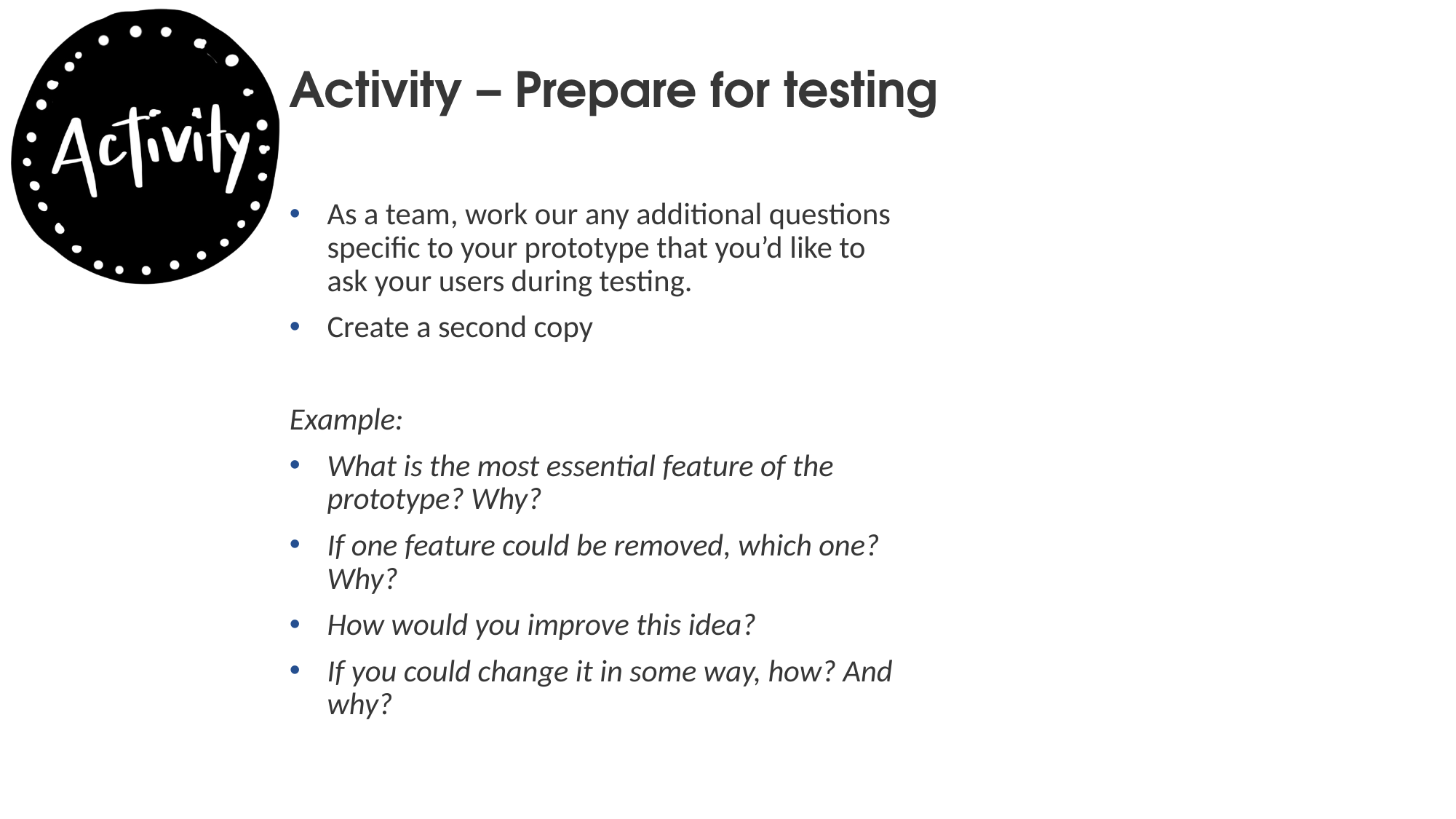

# Activity – Prepare for testing
As a team, work our any additional questions specific to your prototype that you’d like to ask your users during testing.
Create a second copy

Example:
What is the most essential feature of the prototype? Why?
If one feature could be removed, which one? Why?
How would you improve this idea?
If you could change it in some way, how? And why?